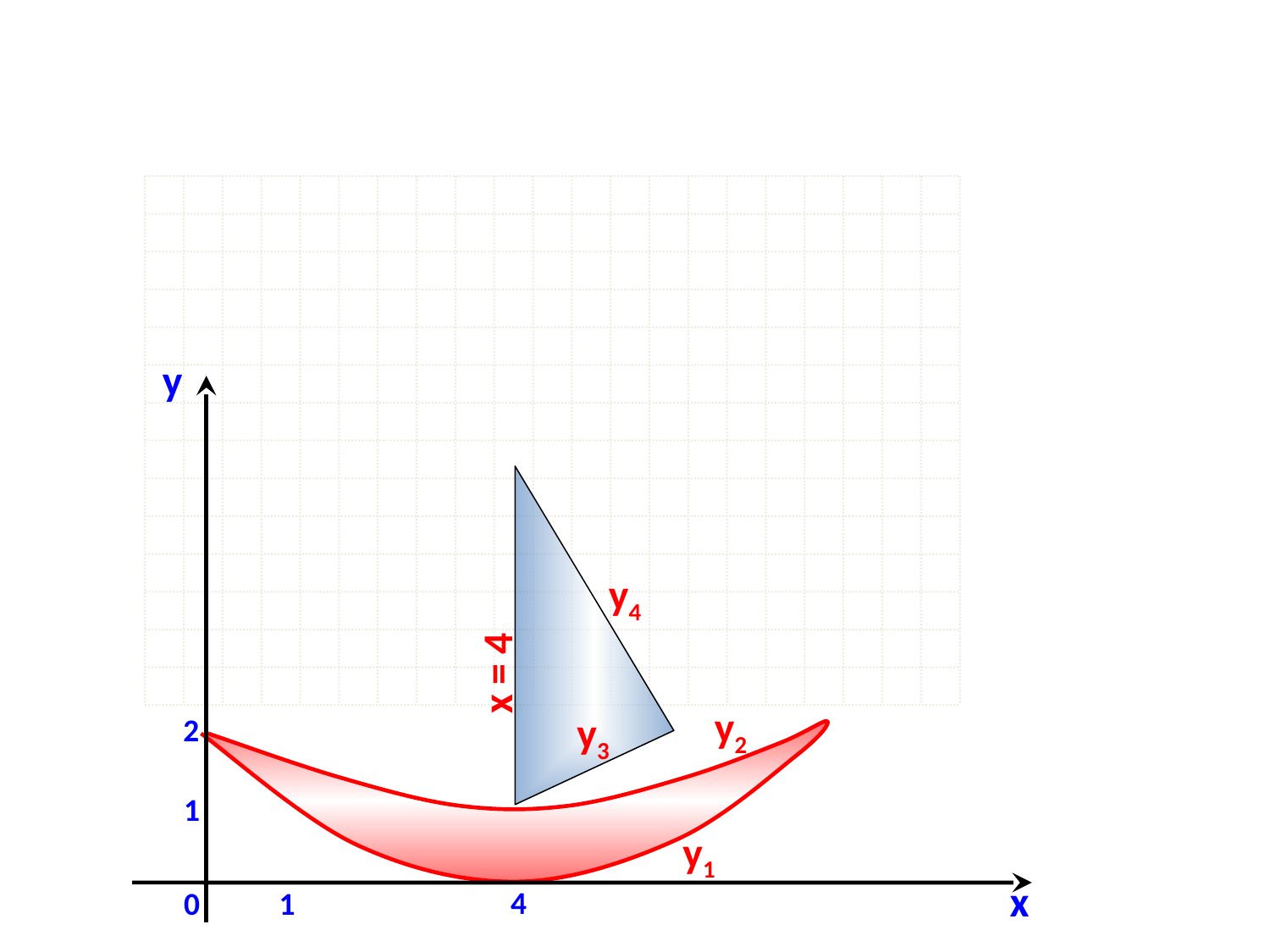

у

у4
х = 4
у2
у3
2

1
у1
х
4
0
1